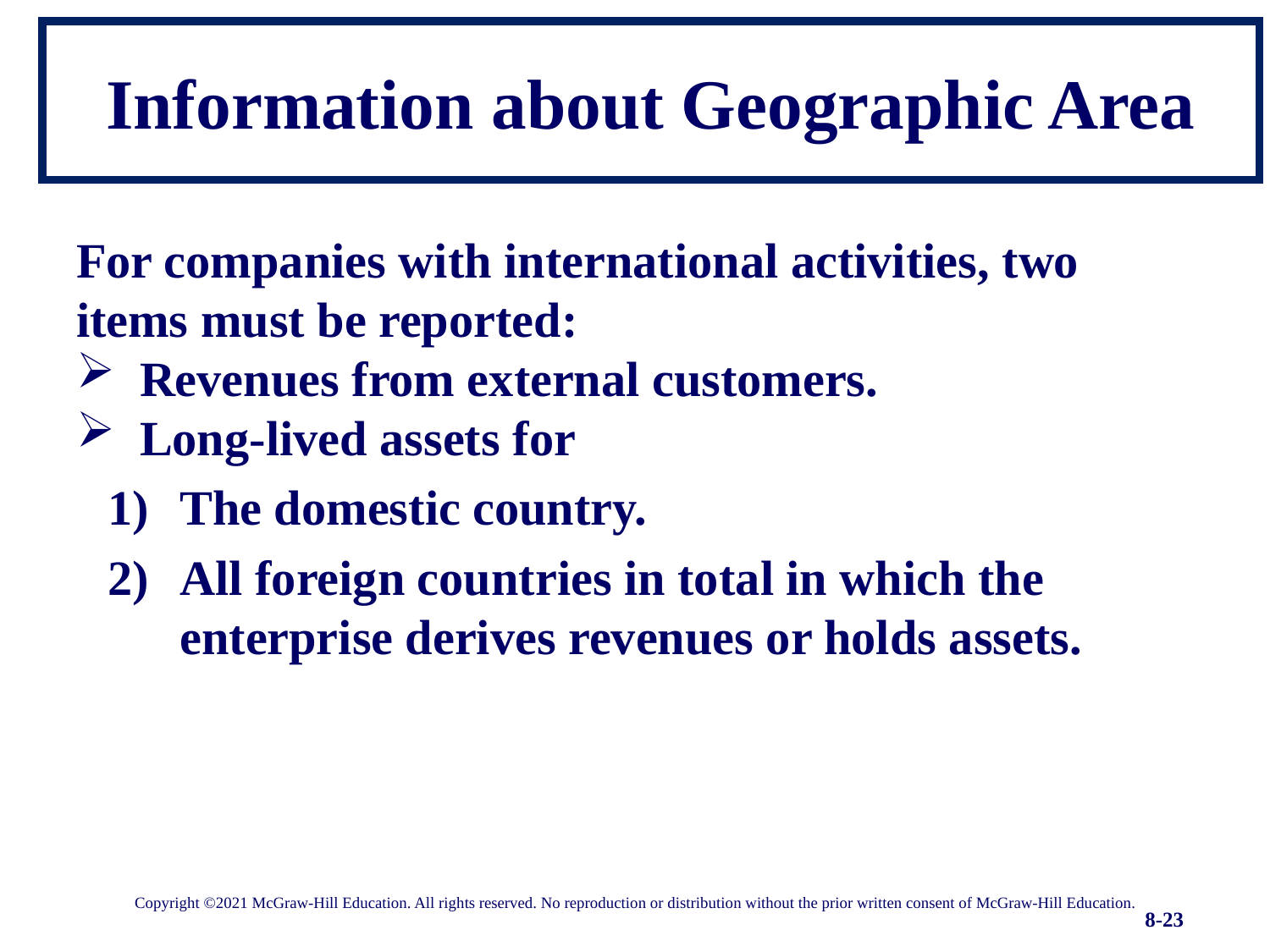

# Information about Geographic Area

For companies with international activities, two items must be reported:
Revenues from external customers.
Long-lived assets for
The domestic country.
All foreign countries in total in which the enterprise derives revenues or holds assets.

Copyright ©2021 McGraw-Hill Education. All rights reserved. No reproduction or distribution without the prior written consent of McGraw-Hill Education.